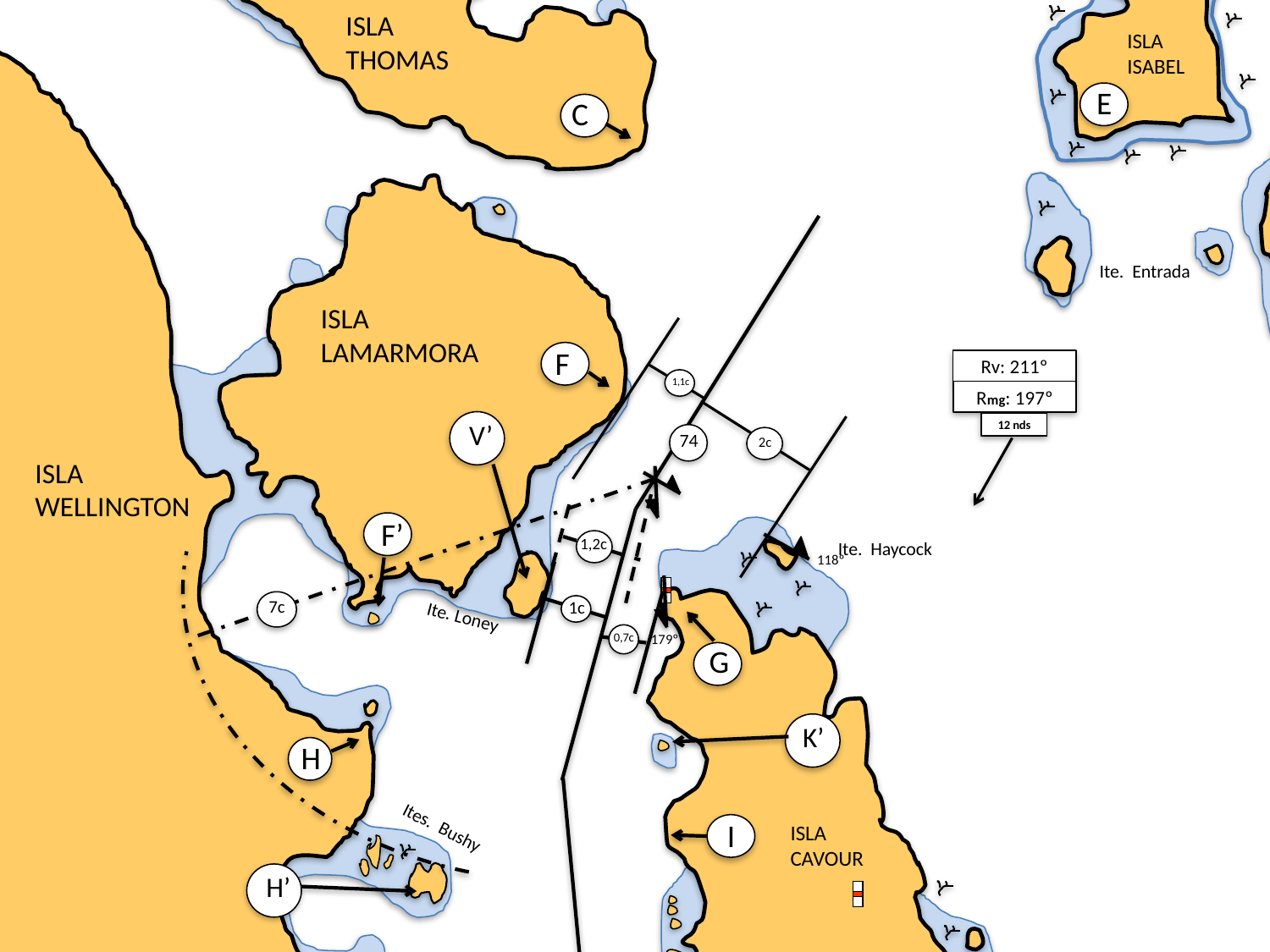

ISLA
THOMAS

ISLA
ISABEL

E

C

Ite.  Entrada

ISLA LAMARMORA

F

Rv: 211º

1,1c

Rmg: 197º
V’

12 nds
 74

 2c

ISLA
WELLINGTON

F’

1,2c
Ite.  Haycock

118º

 7c
  1c

Ite. Loney

0,7c
179º

G

K’

H

 I
Ites.  Bushy
ISLA CAVOUR

H’